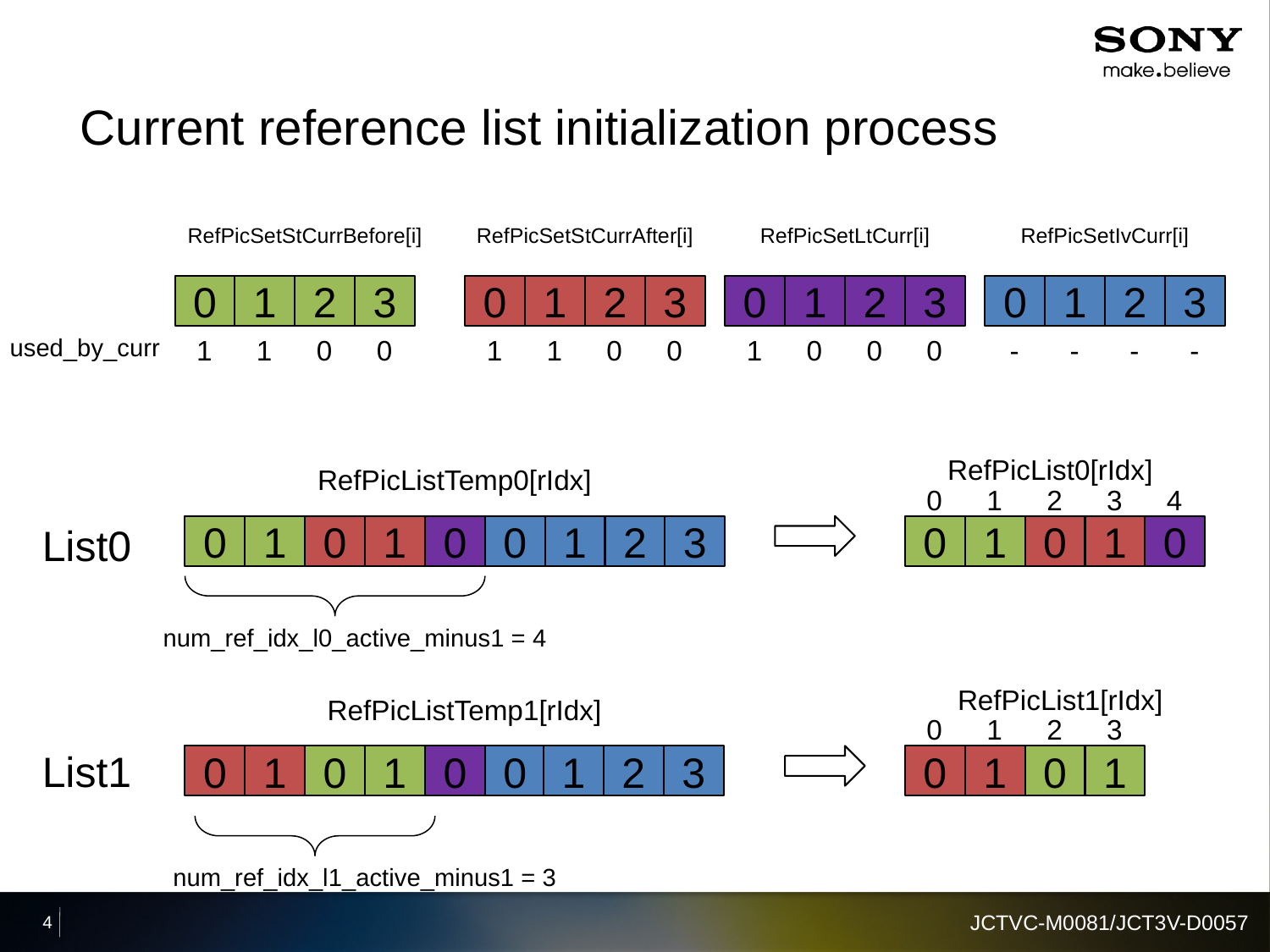

# Current reference list initialization process
RefPicSetStCurrBefore[i]
RefPicSetStCurrAfter[i]
RefPicSetLtCurr[i]
RefPicSetIvCurr[i]
0
1
2
3
0
1
2
3
0
1
2
3
0
1
2
3
used_by_curr
1
1
0
0
1
1
0
0
1
0
0
0
-
-
-
-

RefPicList0[rIdx]
RefPicListTemp0[rIdx]
0
1
2
3
4
List0
0
1
0
1
0
0
1
2
3

0
1
0
1
0
num_ref_idx_l0_active_minus1 = 4
RefPicList1[rIdx]
RefPicListTemp1[rIdx]
0
1
2
3

List1
0
1
0
1
0
0
1
2
3

0
1
0
1
num_ref_idx_l1_active_minus1 = 3
JCTVC-M0081/JCT3V-D0057
4